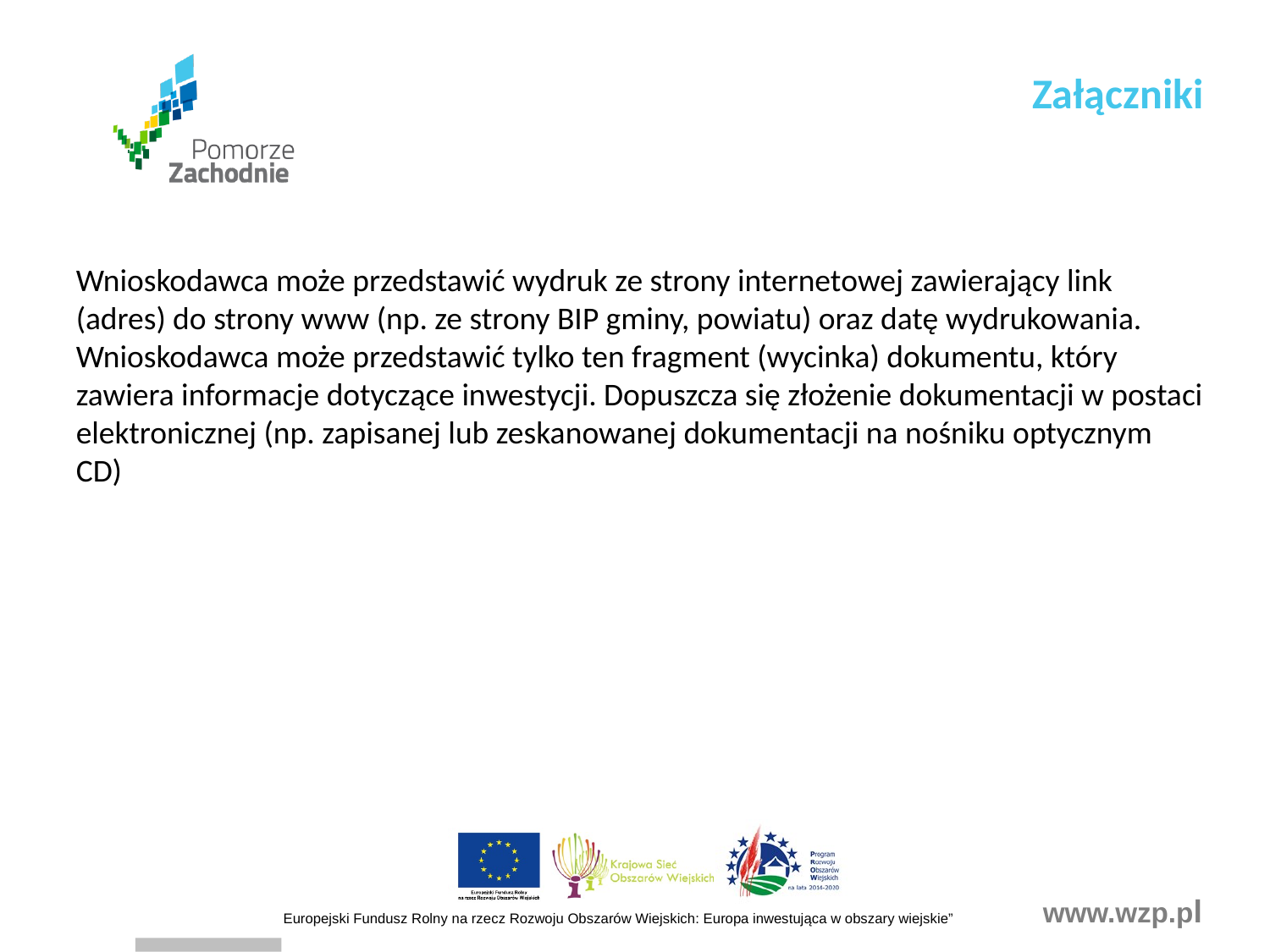

Załączniki
Wnioskodawca może przedstawić wydruk ze strony internetowej zawierający link (adres) do strony www (np. ze strony BIP gminy, powiatu) oraz datę wydrukowania. Wnioskodawca może przedstawić tylko ten fragment (wycinka) dokumentu, który zawiera informacje dotyczące inwestycji. Dopuszcza się złożenie dokumentacji w postaci elektronicznej (np. zapisanej lub zeskanowanej dokumentacji na nośniku optycznym CD)